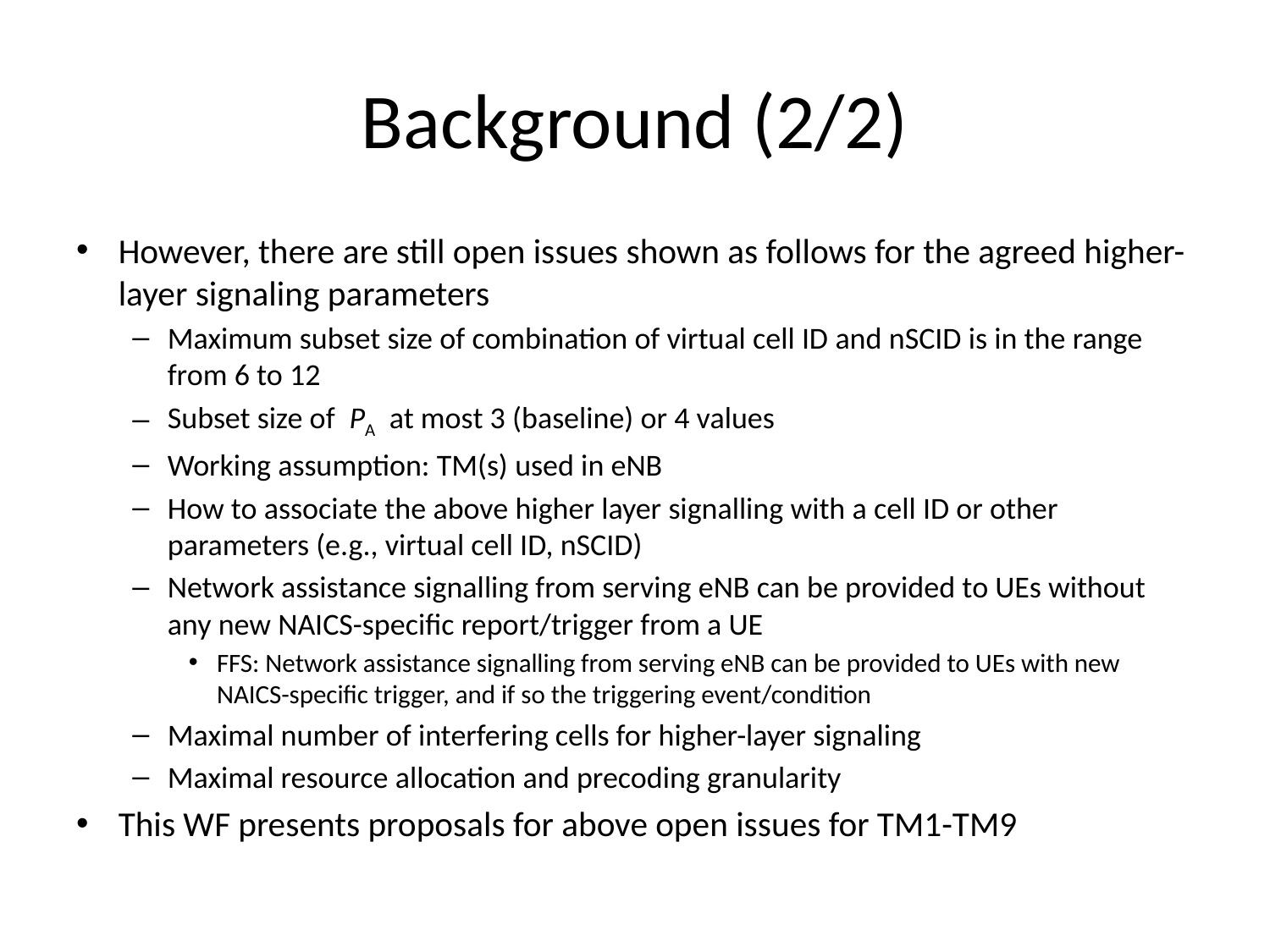

# Background (2/2)
However, there are still open issues shown as follows for the agreed higher-layer signaling parameters
Maximum subset size of combination of virtual cell ID and nSCID is in the range from 6 to 12
Subset size of  PA  at most 3 (baseline) or 4 values
Working assumption: TM(s) used in eNB
How to associate the above higher layer signalling with a cell ID or other parameters (e.g., virtual cell ID, nSCID)
Network assistance signalling from serving eNB can be provided to UEs without any new NAICS-specific report/trigger from a UE
FFS: Network assistance signalling from serving eNB can be provided to UEs with new NAICS-specific trigger, and if so the triggering event/condition
Maximal number of interfering cells for higher-layer signaling
Maximal resource allocation and precoding granularity
This WF presents proposals for above open issues for TM1-TM9